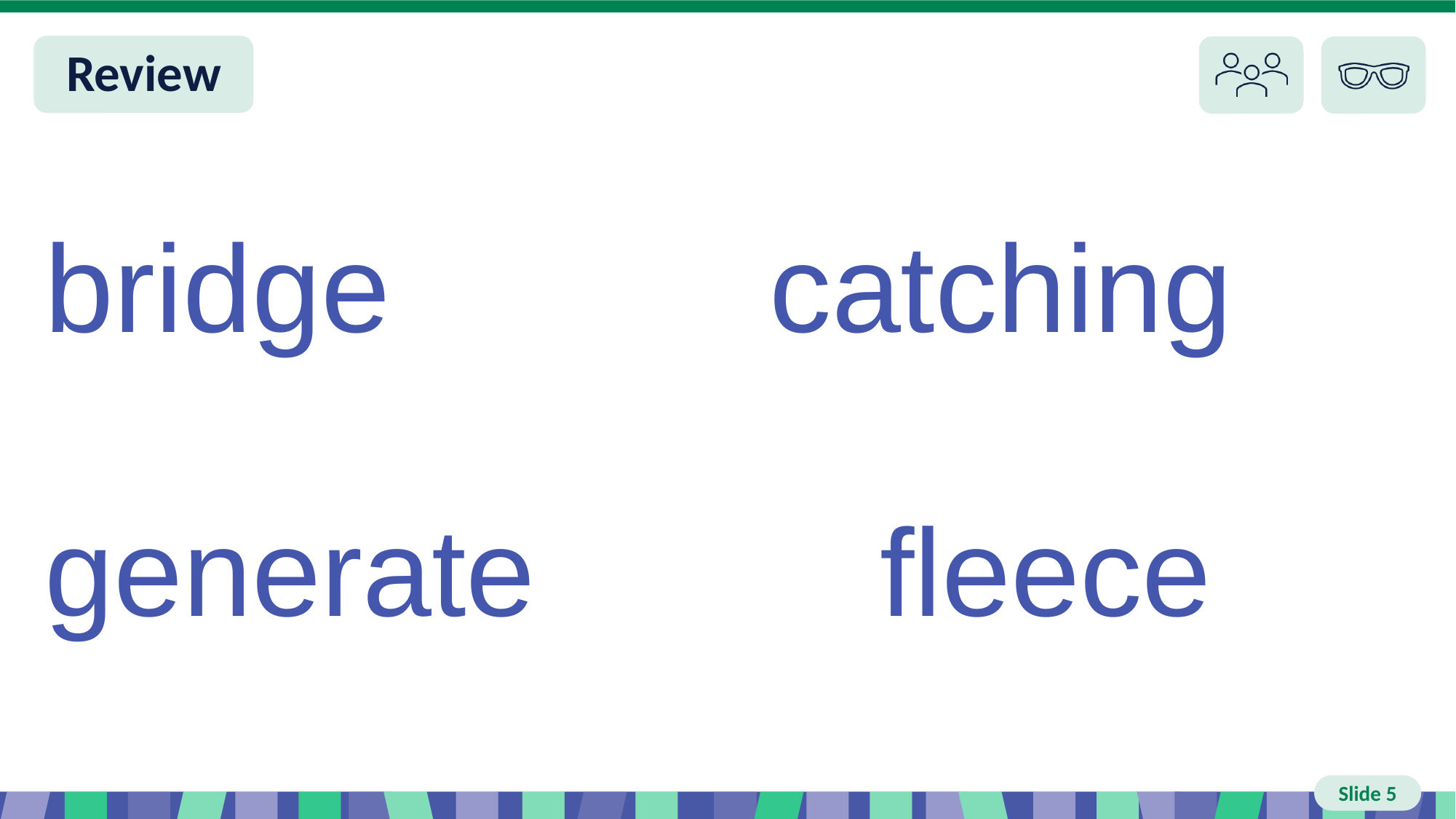

# Slide 5 Review You do
bridge           catching
generate          fleece